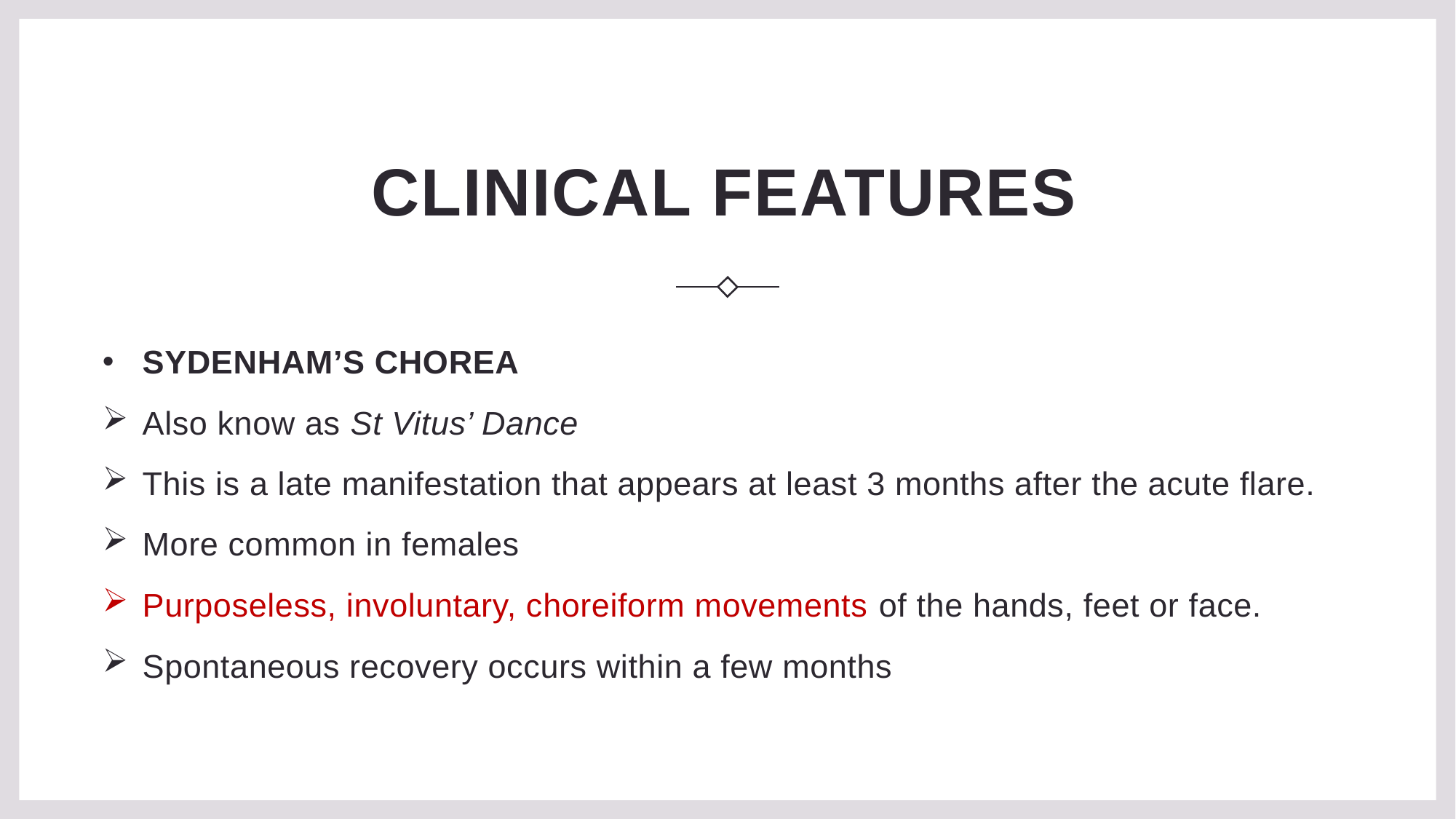

# CLINICAL FEATURES

SYDENHAM’S CHOREA
Also know as St Vitus’ Dance
This is a late manifestation that appears at least 3 months after the acute flare.
More common in females
Purposeless, involuntary, choreiform movements of the hands, feet or face.
Spontaneous recovery occurs within a few months

9
RHEUMATIC FEVER, CIVIL HOPSITAL KARACHI